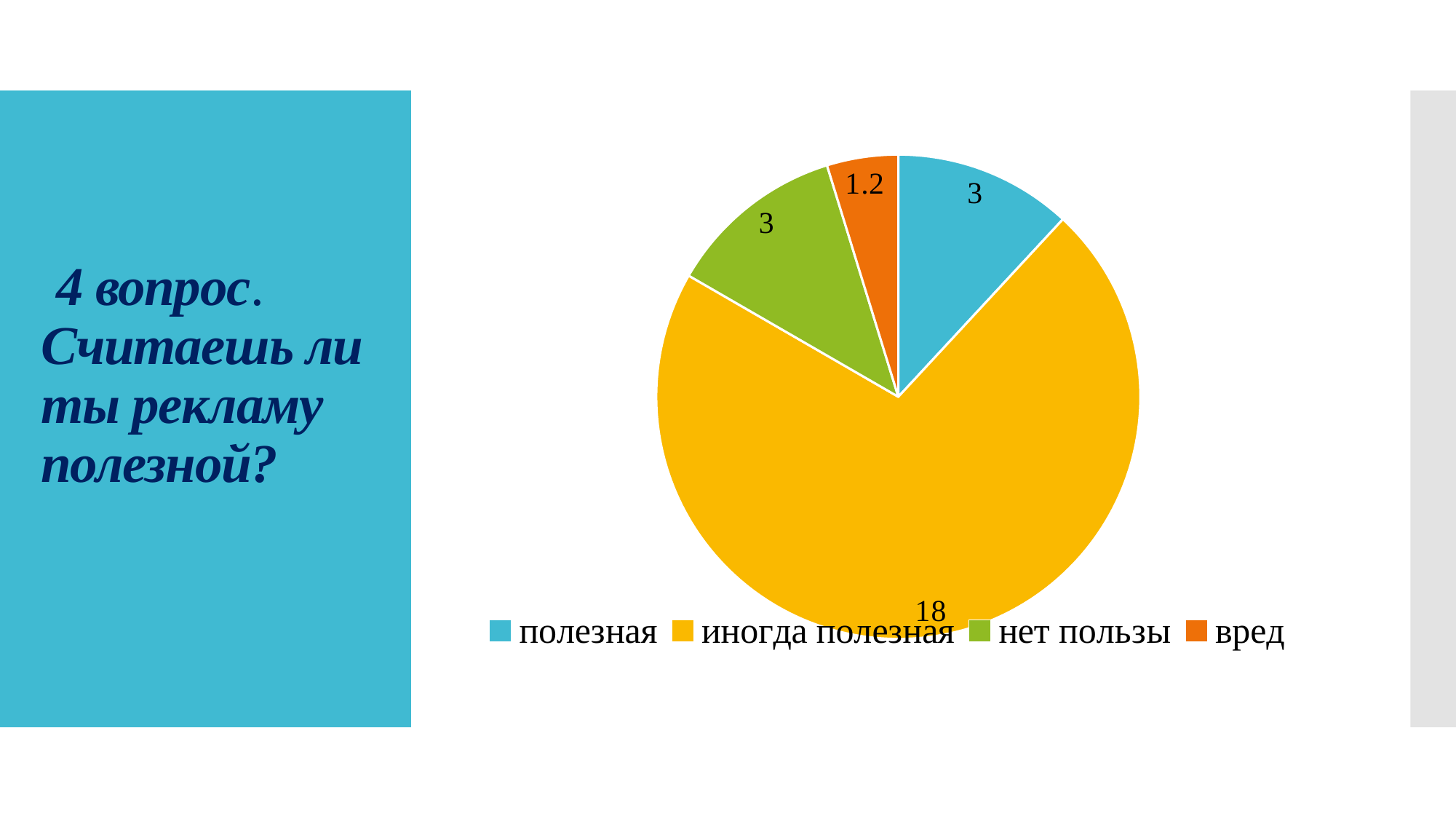

### Chart

| Category | Продажи |
|---|---|
| полезная | 3.0 |
| иногда полезная | 18.0 |
| нет пользы | 3.0 |
| вред | 1.2 |
# 4 вопрос. Считаешь ли ты рекламу полезной?